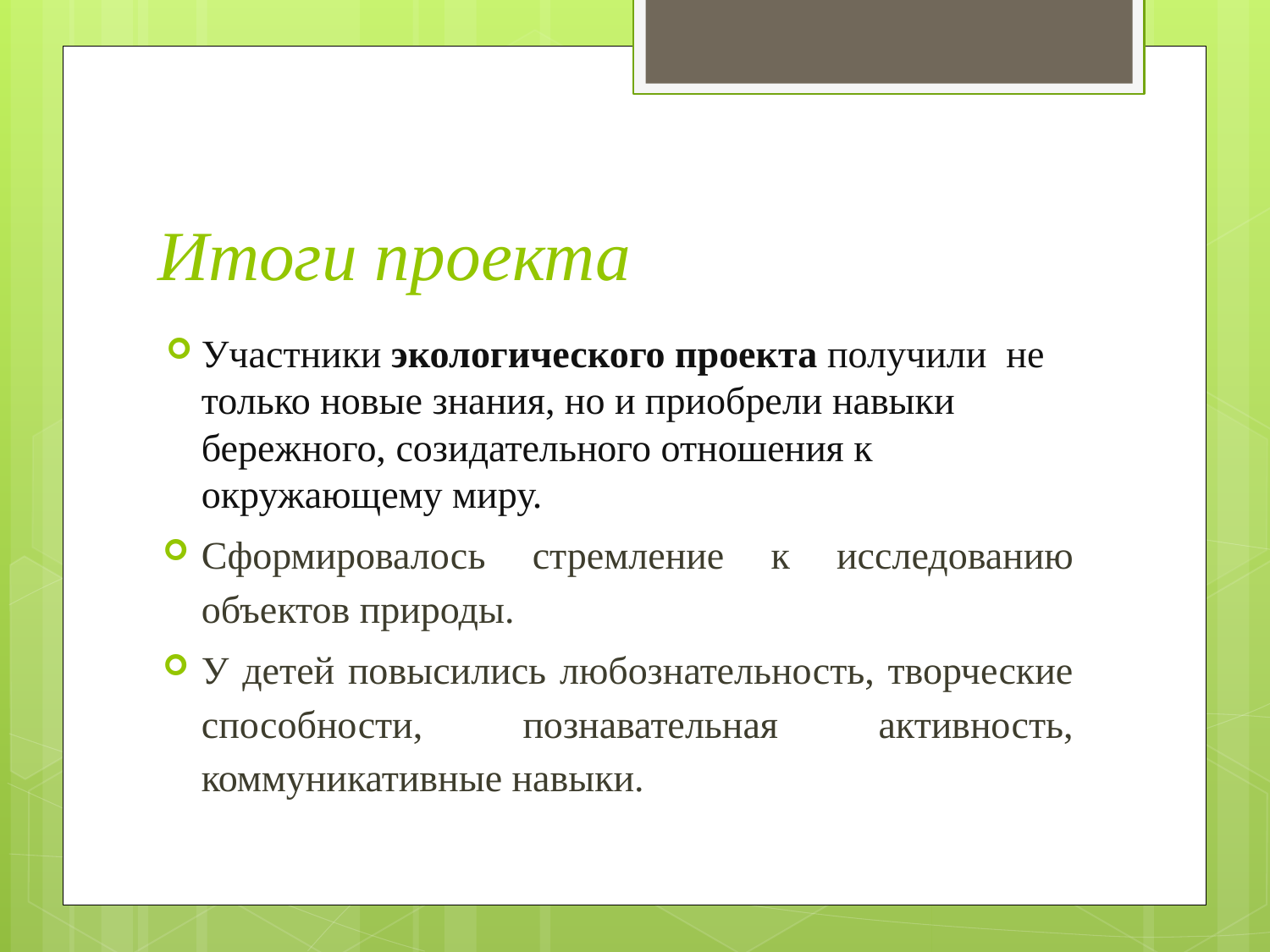

# Итоги проекта
Участники экологического проекта получили  не только новые знания, но и приобрели навыки бережного, созидательного отношения к окружающему миру.
Сформировалось стремление к исследованию объектов природы.
У детей повысились любознательность, творческие способности, познавательная активность, коммуникативные навыки.